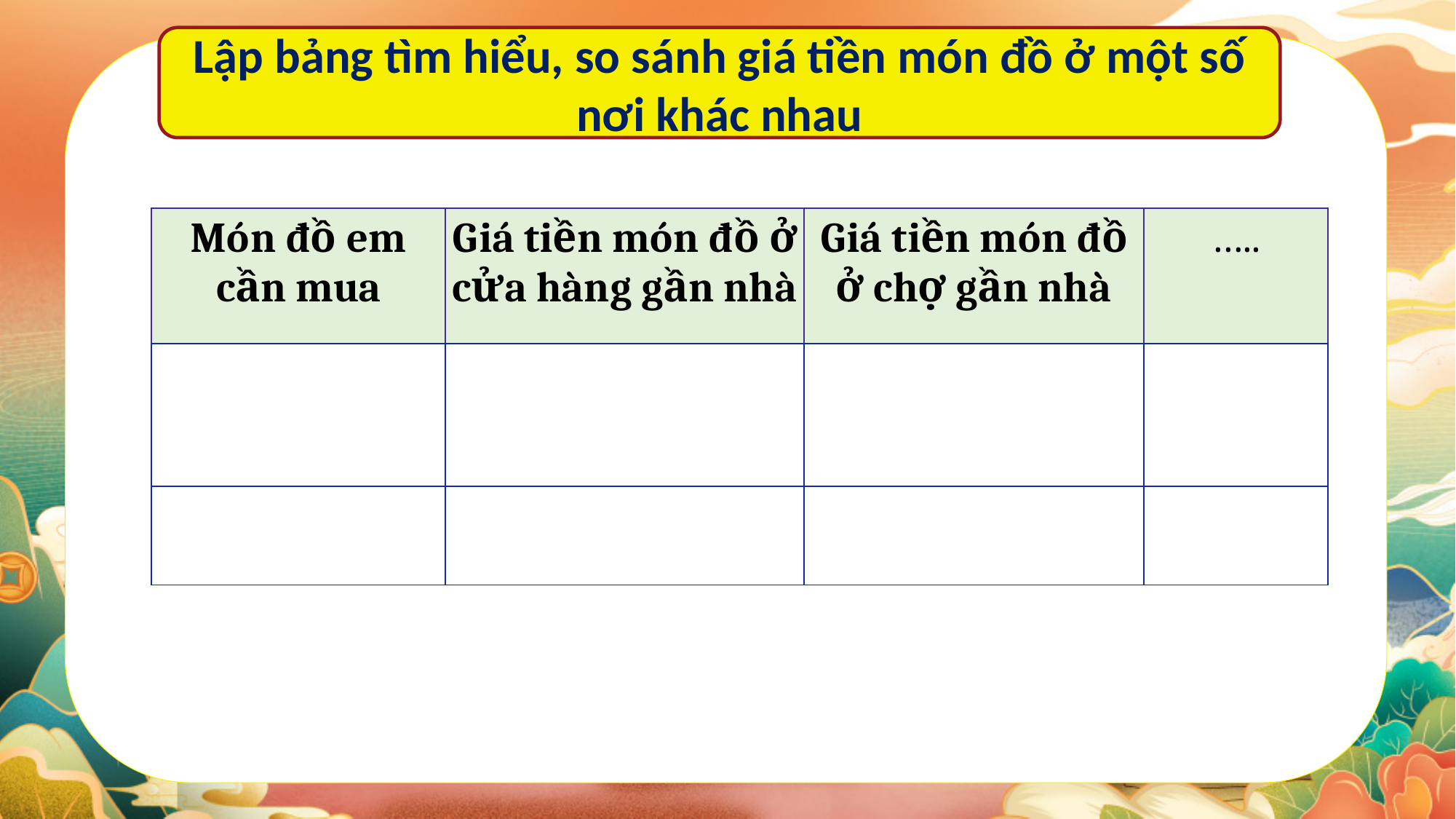

Lập bảng tìm hiểu, so sánh giá tiền món đồ ở một số nơi khác nhau

| Món đồ em cần mua | Giá tiền món đồ ở cửa hàng gần nhà | Giá tiền món đồ ở chợ gần nhà | ….. |
| --- | --- | --- | --- |
|  |  |  |  |
|  |  |  |  |